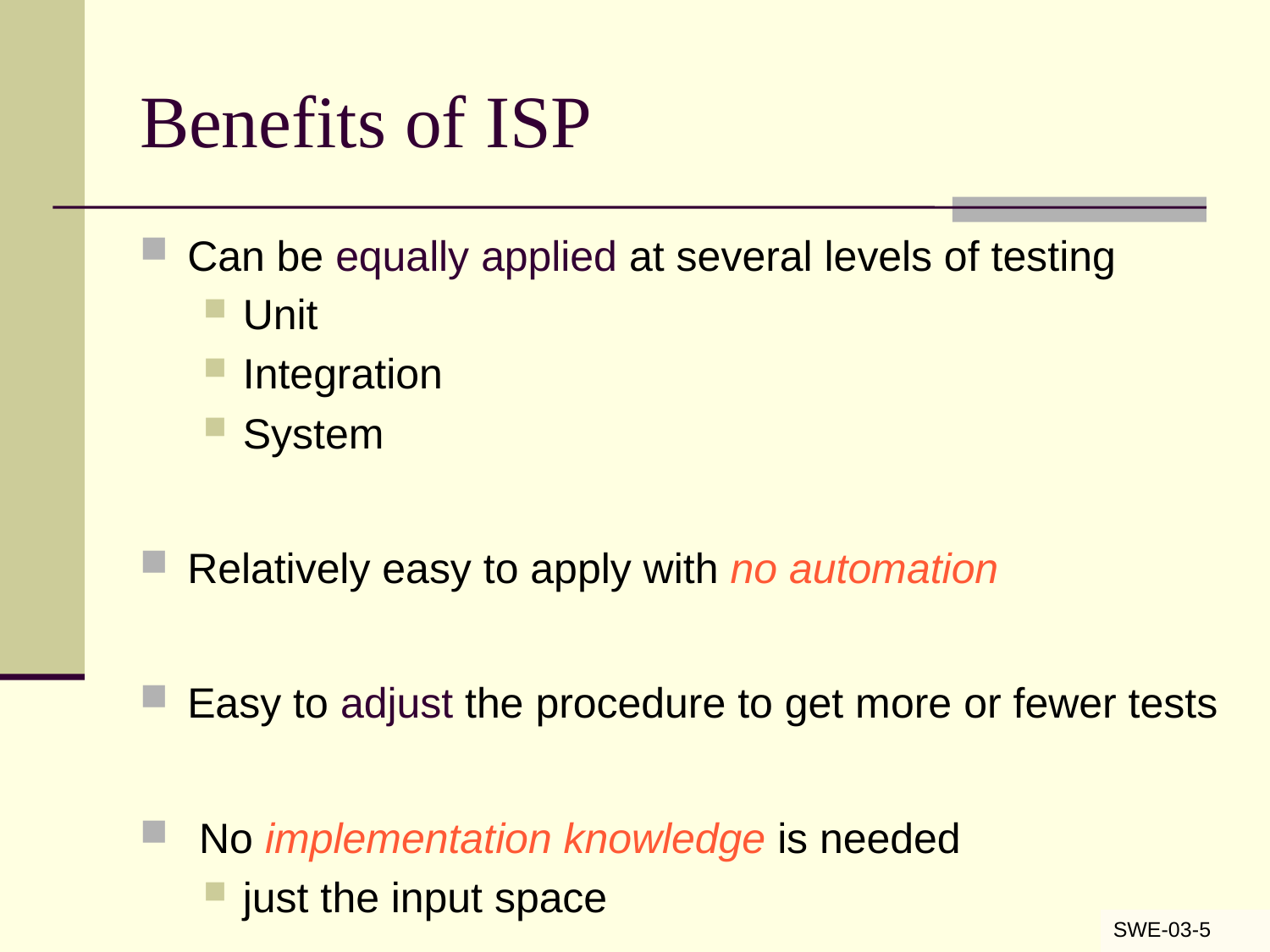

# Benefits of ISP
Can be equally applied at several levels of testing
Unit
Integration
System

Relatively easy to apply with no automation

Easy to adjust the procedure to get more or fewer tests

 No implementation knowledge is needed
just the input space